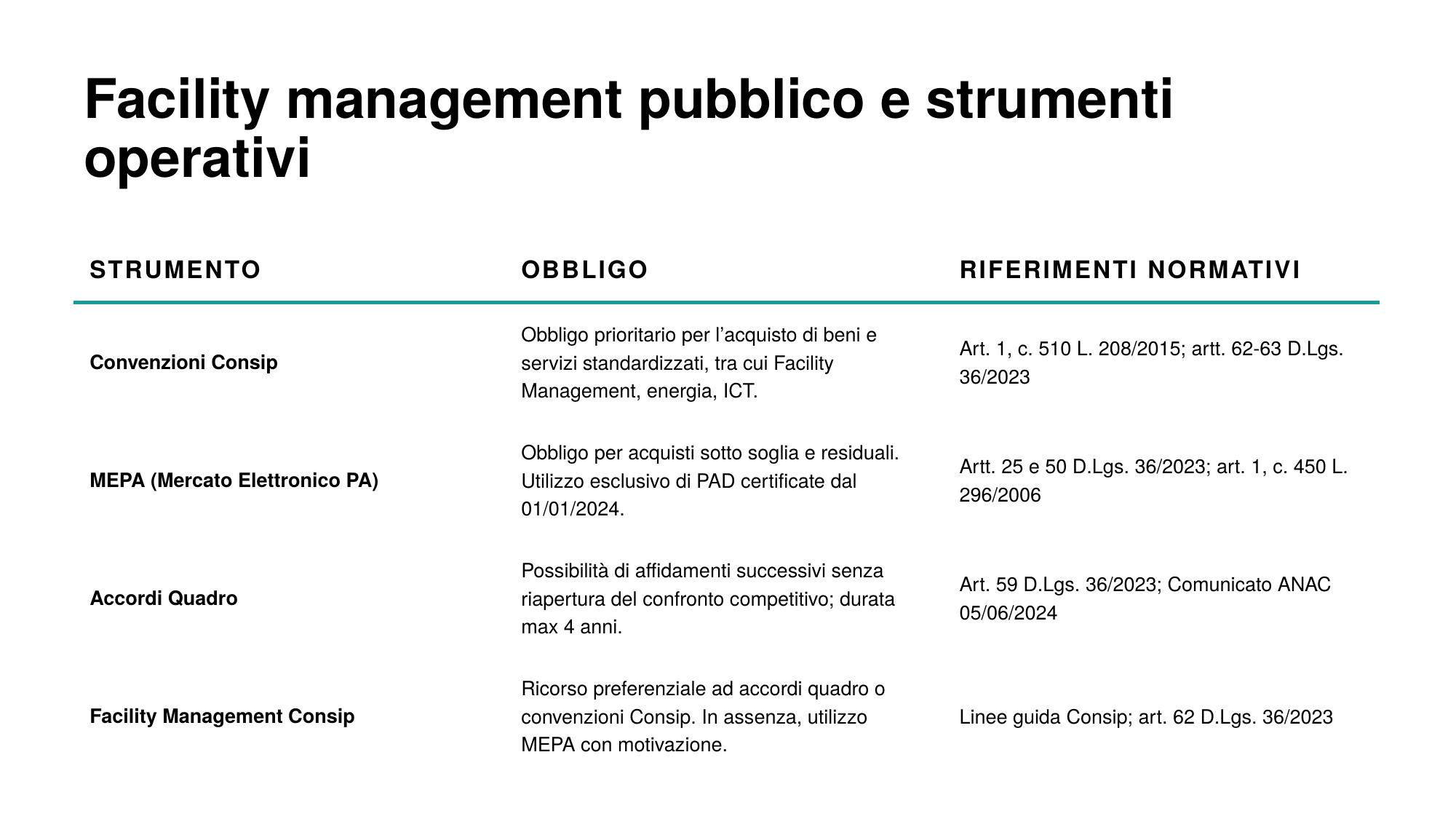

# Facility management pubblico e strumenti operativi
| Strumento | Obbligo | Riferimenti normativi |
| --- | --- | --- |
| Convenzioni Consip | Obbligo prioritario per l’acquisto di beni e servizi standardizzati, tra cui Facility Management, energia, ICT. | Art. 1, c. 510 L. 208/2015; artt. 62-63 D.Lgs. 36/2023 |
| MEPA (Mercato Elettronico PA) | Obbligo per acquisti sotto soglia e residuali. Utilizzo esclusivo di PAD certificate dal 01/01/2024. | Artt. 25 e 50 D.Lgs. 36/2023; art. 1, c. 450 L. 296/2006 |
| Accordi Quadro | Possibilità di affidamenti successivi senza riapertura del confronto competitivo; durata max 4 anni. | Art. 59 D.Lgs. 36/2023; Comunicato ANAC 05/06/2024 |
| Facility Management Consip | Ricorso preferenziale ad accordi quadro o convenzioni Consip. In assenza, utilizzo MEPA con motivazione. | Linee guida Consip; art. 62 D.Lgs. 36/2023 |